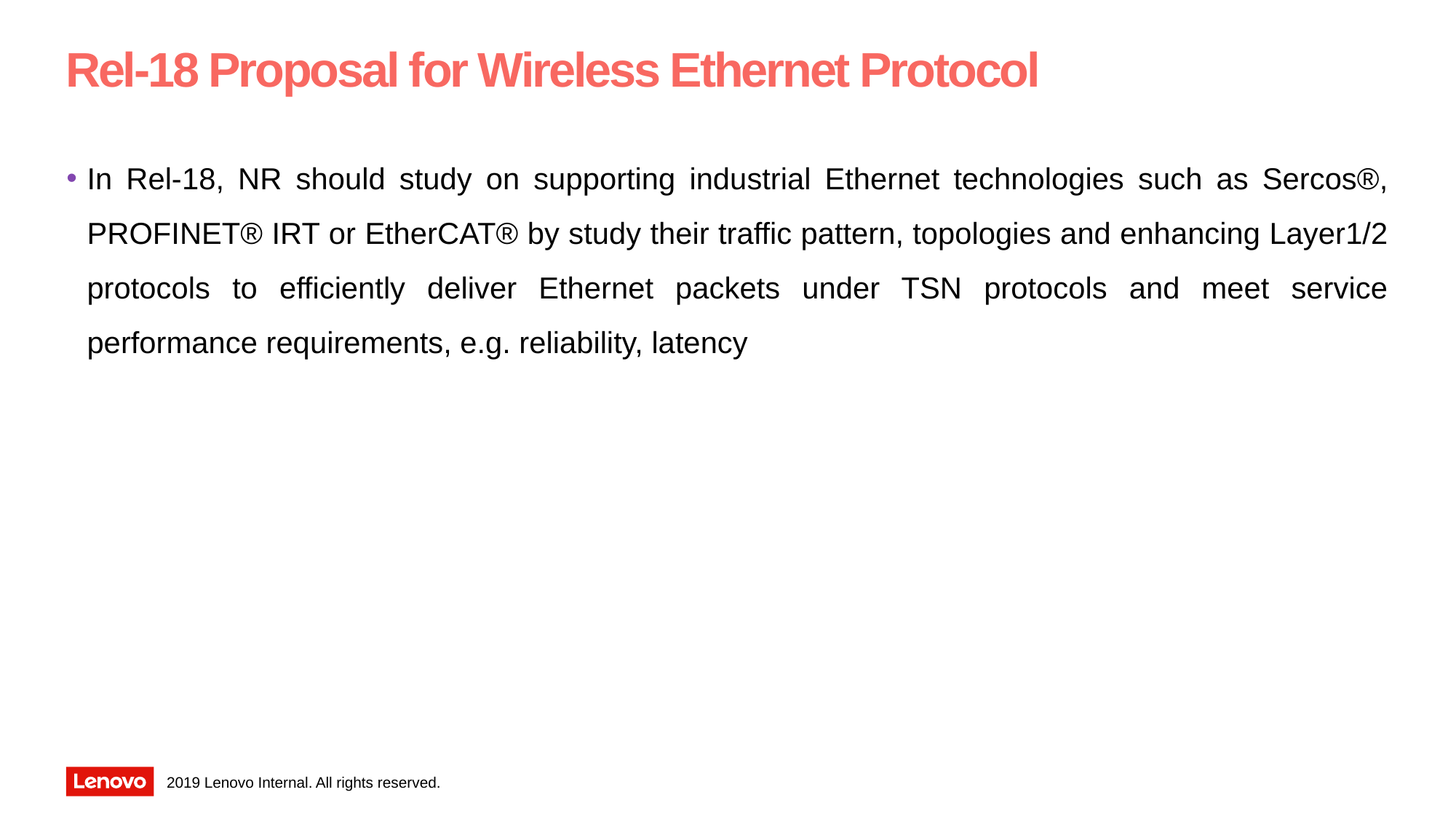

# Rel-18 Proposal for Wireless Ethernet Protocol
In Rel-18, NR should study on supporting industrial Ethernet technologies such as Sercos®, PROFINET® IRT or EtherCAT® by study their traffic pattern, topologies and enhancing Layer1/2 protocols to efficiently deliver Ethernet packets under TSN protocols and meet service performance requirements, e.g. reliability, latency